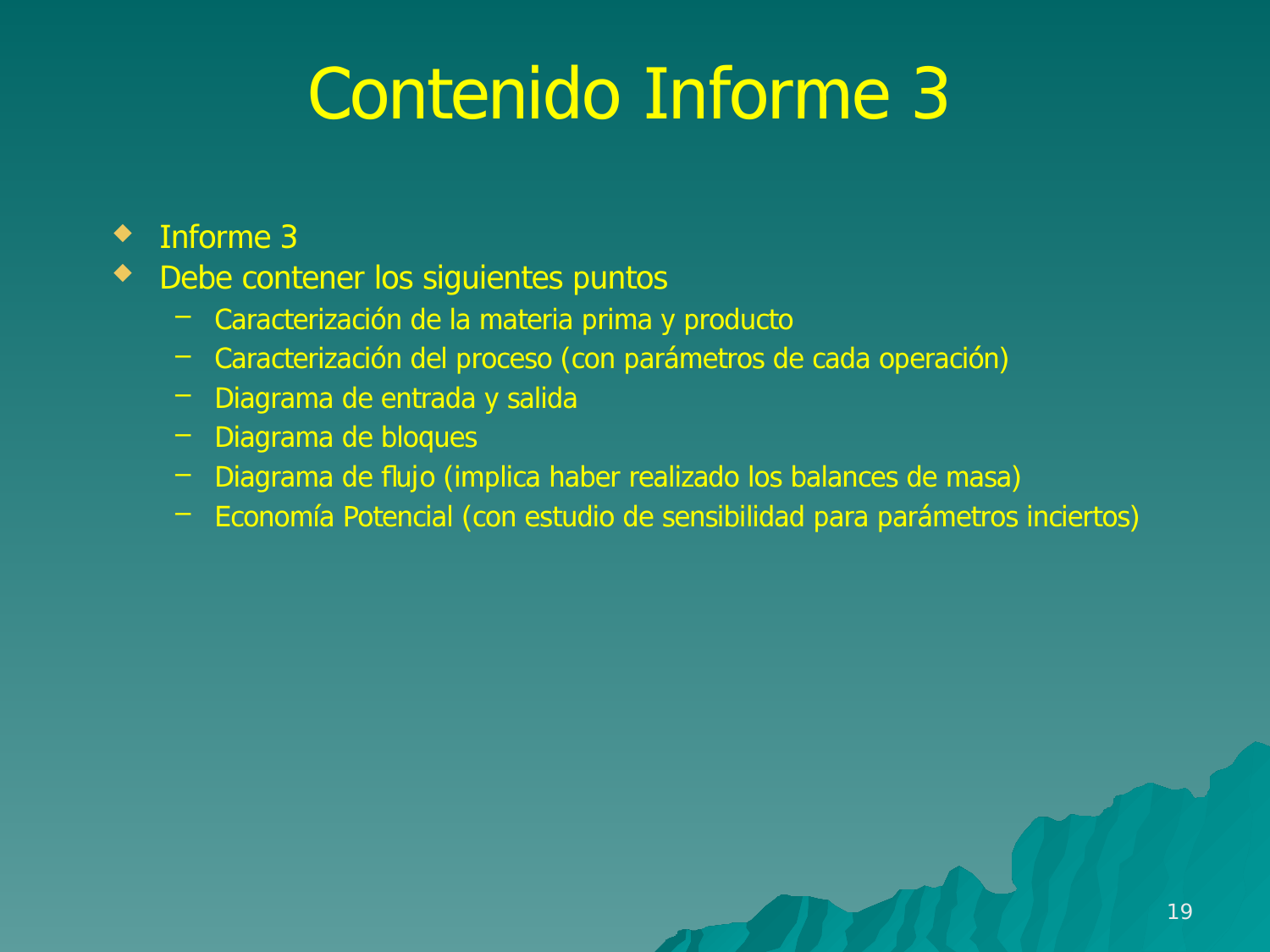

Contenido Informe 3

Informe 3
Debe contener los siguientes puntos
Caracterización de la materia prima y producto
Caracterización del proceso (con parámetros de cada operación)
Diagrama de entrada y salida
Diagrama de bloques
Diagrama de flujo (implica haber realizado los balances de masa)
Economía Potencial (con estudio de sensibilidad para parámetros inciertos)

19